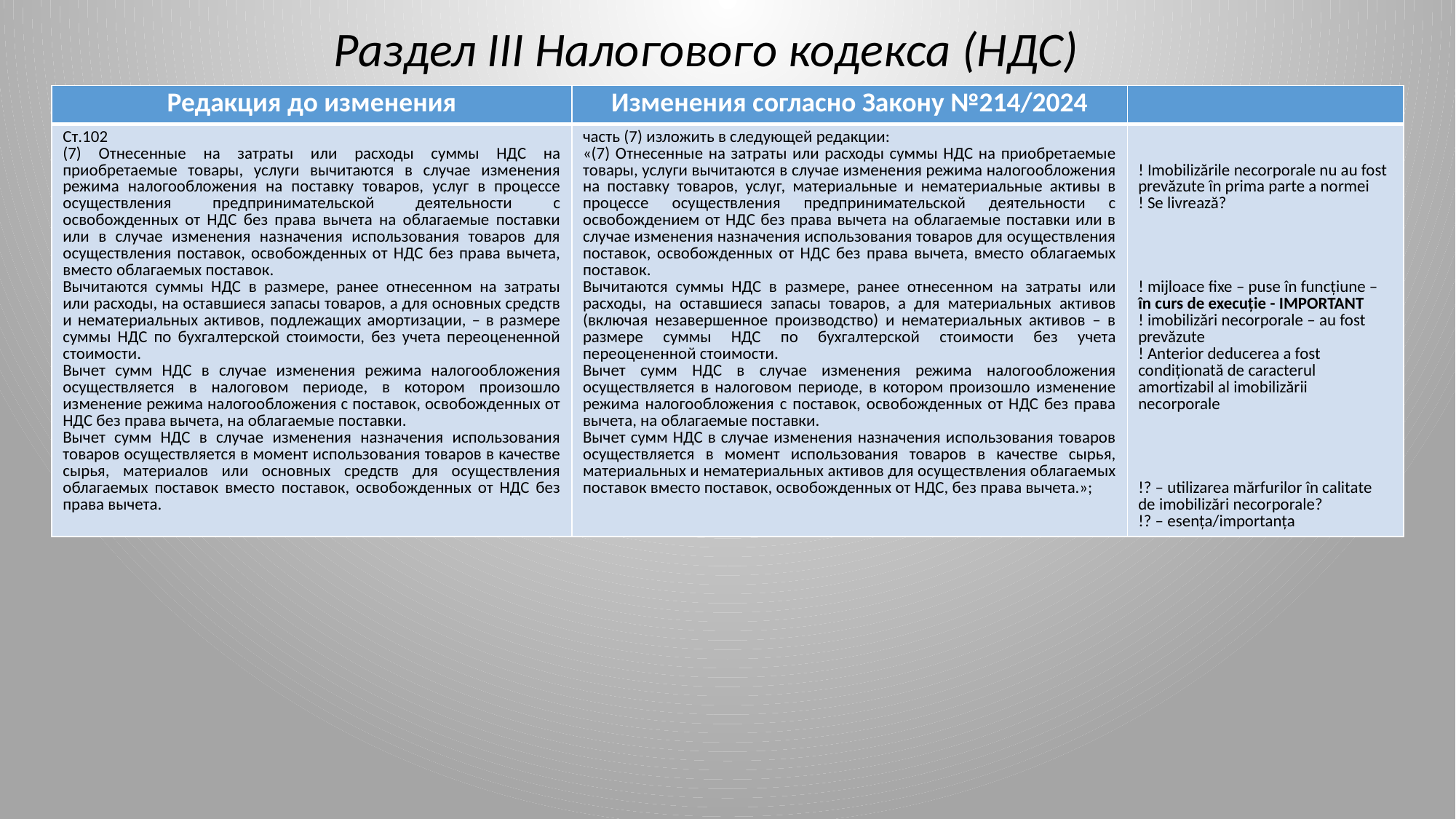

Раздел III Налогового кодекса (НДС)
| Редакция до изменения | Изменения согласно Закону №214/2024 |  |
| --- | --- | --- |
| Ст.102 (7) Отнесенные на затраты или расходы суммы НДС на приобретаемые товары, услуги вычитаются в случае изменения режима налогообложения на поставку товаров, услуг в процессе осуществления предпринимательской деятельности с освобожденных от НДС без права вычета на облагаемые поставки или в случае изменения назначения использования товаров для осуществления поставок, освобожденных от НДС без права вычета, вместо облагаемых поставок. Вычитаются суммы НДС в размере, ранее отнесенном на затраты или расходы, на оставшиеся запасы товаров, а для основных средств и нематериальных активов, подлежащих амортизации, – в размере суммы НДС по бухгалтерской стоимости, без учета переоцененной стоимости. Вычет сумм НДС в случае изменения режима налогообложения осуществляется в налоговом периоде, в котором произошло изменение режима налогообложения с поставок, освобожденных от НДС без права вычета, на облагаемые поставки. Вычет сумм НДС в случае изменения назначения использования товаров осуществляется в момент использования товаров в качестве сырья, материалов или основных средств для осуществления облагаемых поставок вместо поставок, освобожденных от НДС без права вычета. | часть (7) изложить в следующей редакции: «(7) Отнесенные на затраты или расходы суммы НДС на приобретаемые товары, услуги вычитаются в случае изменения режима налогообложения на поставку товаров, услуг, материальные и нематериальные активы в процессе осуществления предпринимательской деятельности с освобождением от НДС без права вычета на облагаемые поставки или в случае изменения назначения использования товаров для осуществления поставок, освобожденных от НДС без права вычета, вместо облагаемых поставок. Вычитаются суммы НДС в размере, ранее отнесенном на затраты или расходы, на оставшиеся запасы товаров, а для материальных активов (включая незавершенное производство) и нематериальных активов – в размере суммы НДС по бухгалтерской стоимости без учета переоцененной стоимости. Вычет сумм НДС в случае изменения режима налогообложения осуществляется в налоговом периоде, в котором произошло изменение режима налогообложения с поставок, освобожденных от НДС без права вычета, на облагаемые поставки. Вычет сумм НДС в случае изменения назначения использования товаров осуществляется в момент использования товаров в качестве сырья, материальных и нематериальных активов для осуществления облагаемых поставок вместо поставок, освобожденных от НДС, без права вычета.»; | ! Imobilizările necorporale nu au fost prevăzute în prima parte a normei ! Se livrează? ! mijloace fixe – puse în funcțiune – în curs de execuție - IMPORTANT ! imobilizări necorporale – au fost prevăzute ! Anterior deducerea a fost condiționată de caracterul amortizabil al imobilizării necorporale !? – utilizarea mărfurilor în calitate de imobilizări necorporale? !? – esența/importanța |